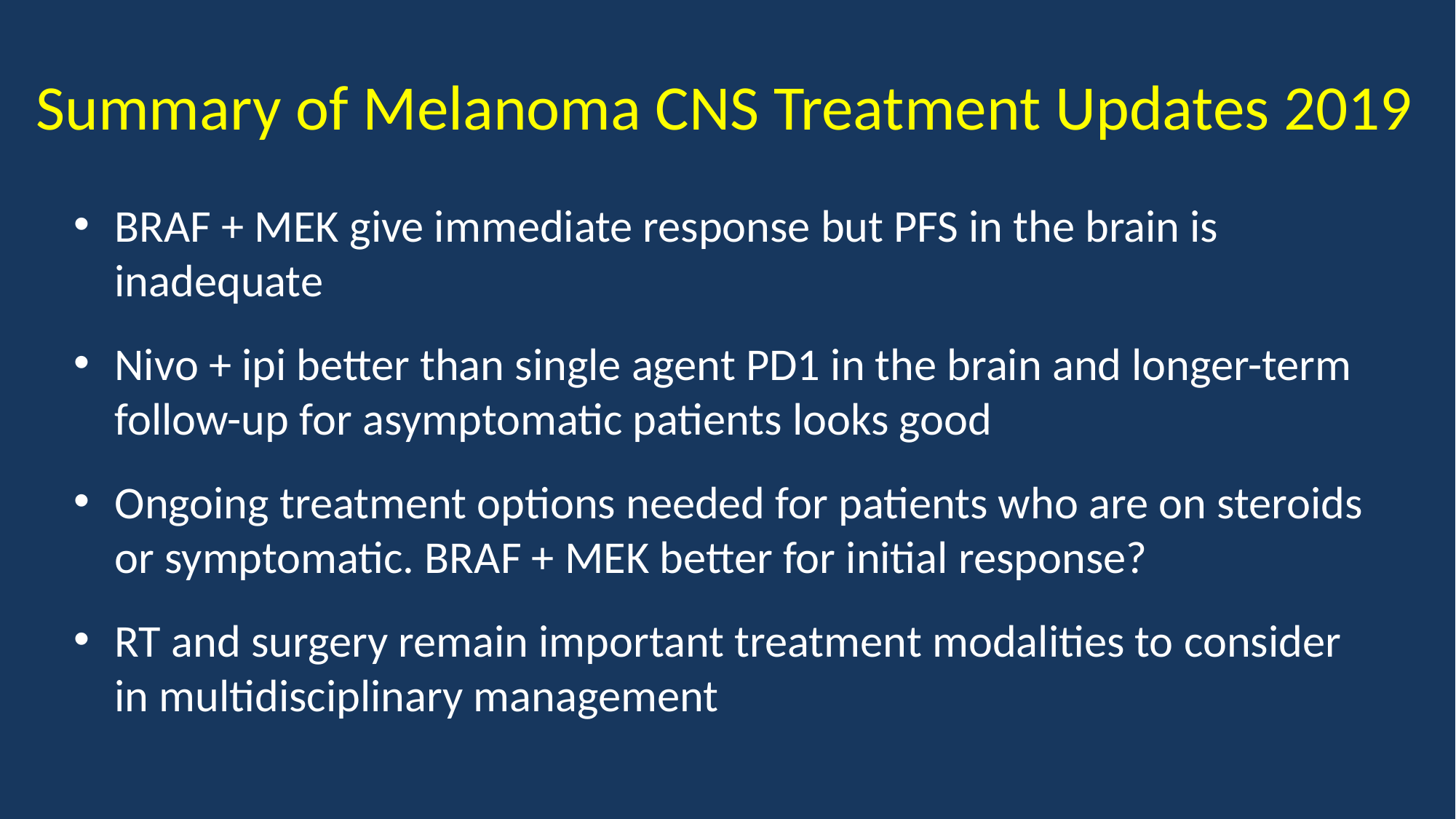

Summary of Melanoma CNS Treatment Updates 2019
BRAF + MEK give immediate response but PFS in the brain is inadequate
Nivo + ipi better than single agent PD1 in the brain and longer-term follow-up for asymptomatic patients looks good
Ongoing treatment options needed for patients who are on steroids or symptomatic. BRAF + MEK better for initial response?
RT and surgery remain important treatment modalities to consider in multidisciplinary management